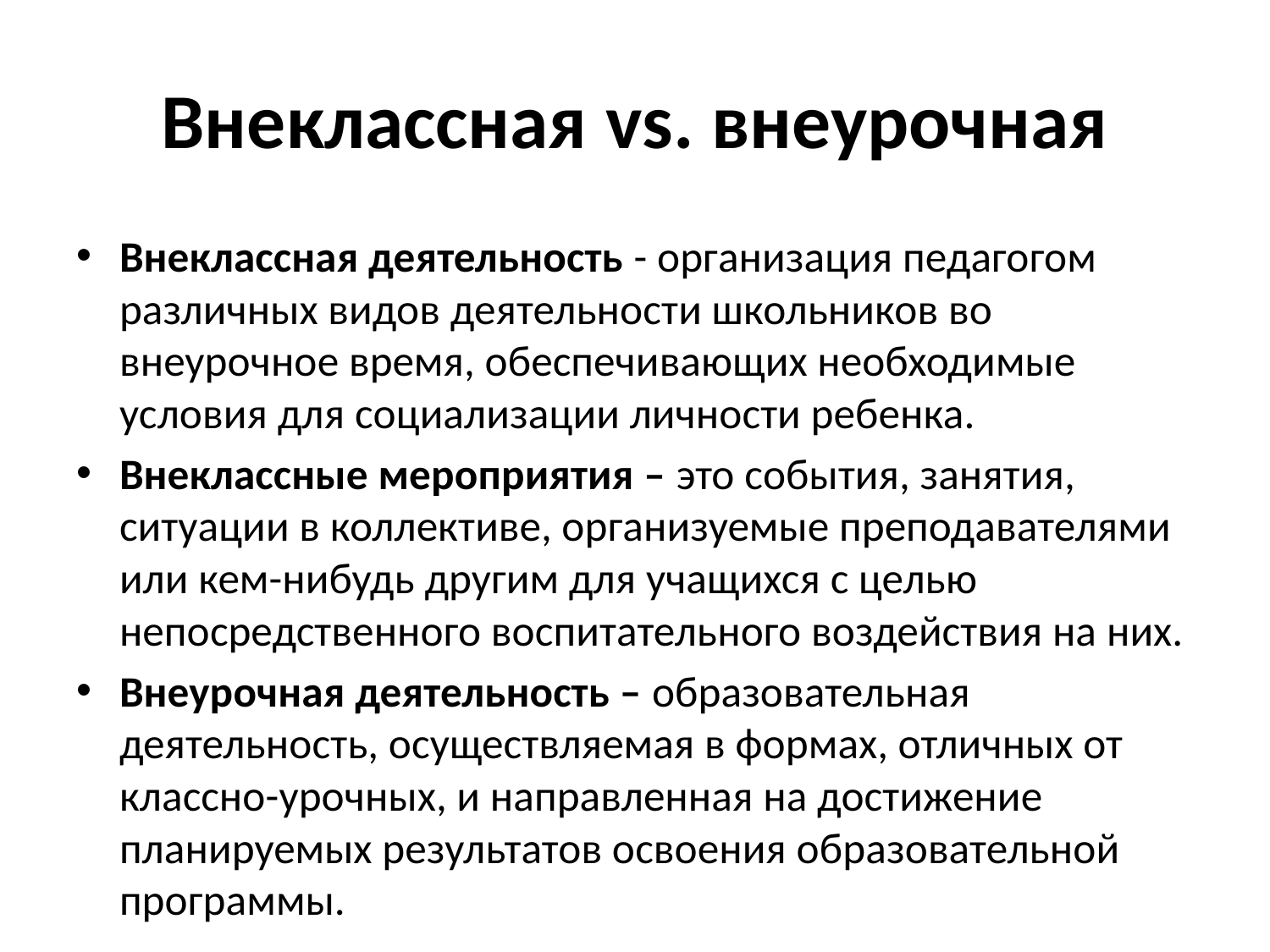

# Внеклассная vs. внеурочная
Внеклассная деятельность - организация педагогом различных видов деятельности школьников во внеурочное время, обеспечивающих необходимые условия для социализации личности ребенка.
Внеклассные мероприятия – это события, занятия, ситуации в коллективе, организуемые преподавателями или кем-нибудь другим для учащихся с целью непосредственного воспитательного воздействия на них.
Внеурочная деятельность – образовательная деятельность, осуществляемая в формах, отличных от классно-урочных, и направленная на достижение планируемых результатов освоения образовательной программы.